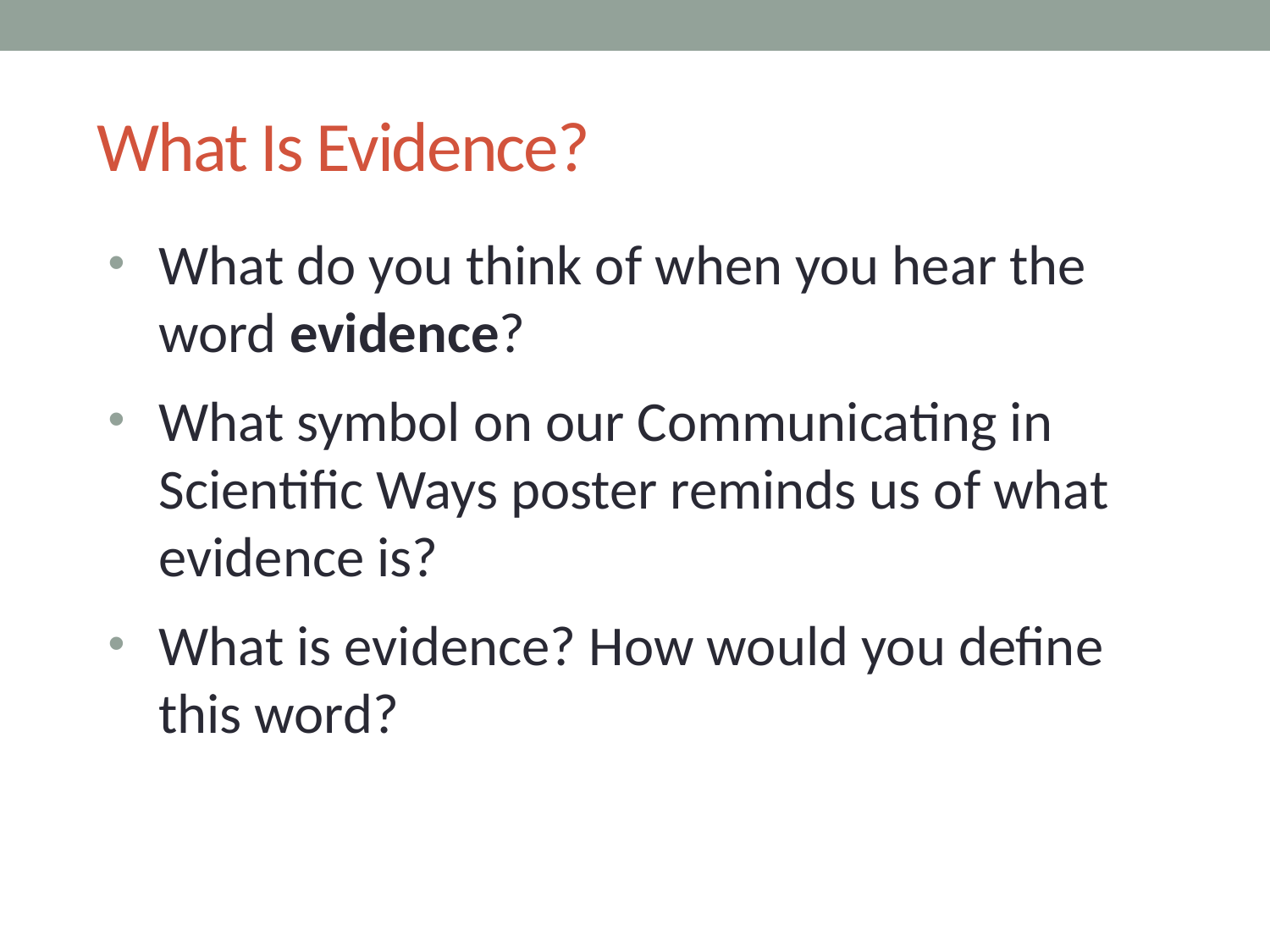

# What Is Evidence?
What do you think of when you hear the word evidence?
What symbol on our Communicating in Scientific Ways poster reminds us of what evidence is?
What is evidence? How would you define this word?